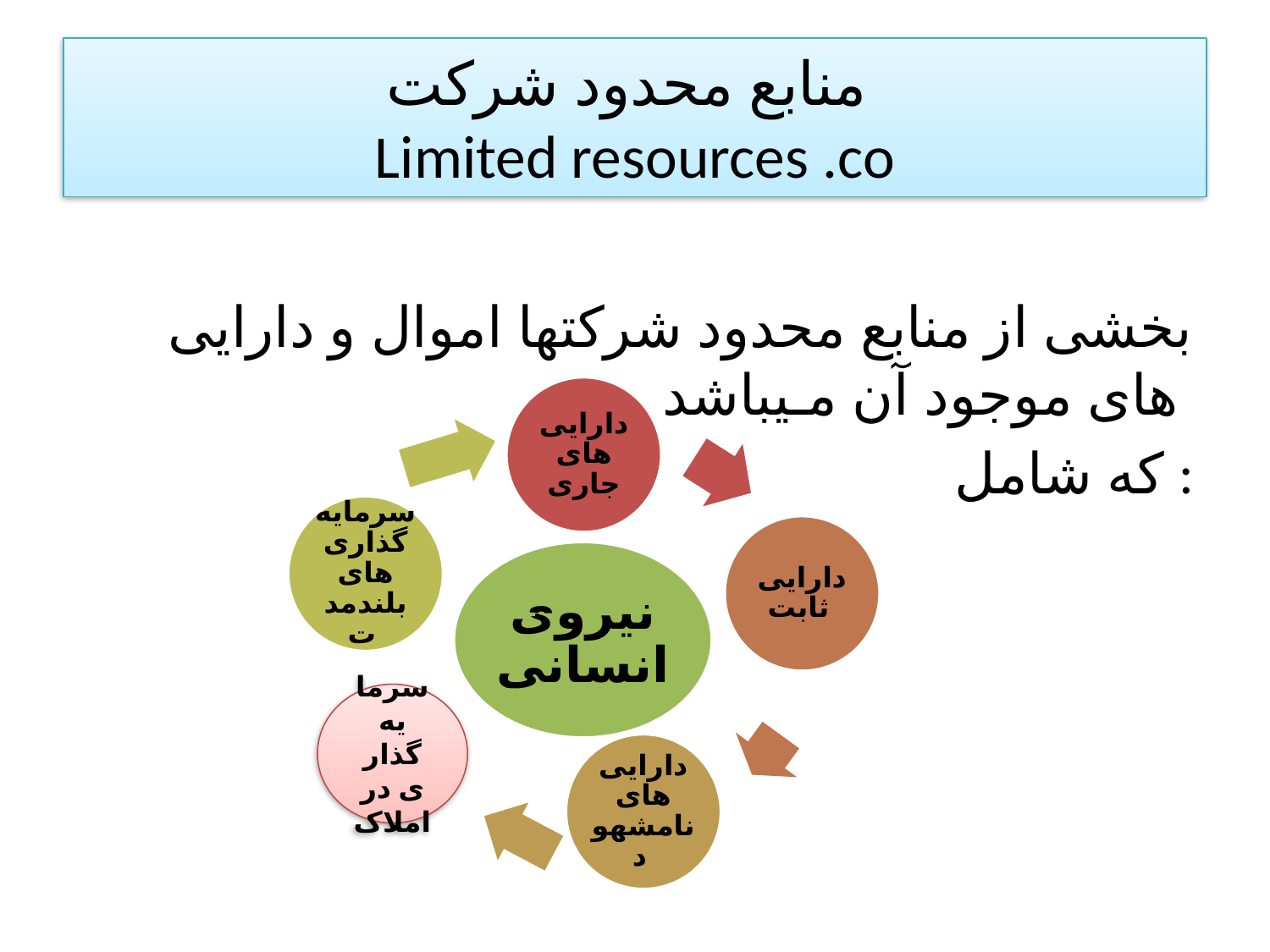

# منابع محدود شرکت Limited resources .co

بخشی از منابع محدود شرکتها اموال و دارایی های موجود آن مـیباشد
که شامل :

دارایی های جاری

دارایی ثابت

دارایی های نامشهود

سرمایه گذاری های بلندمدت

نیروی انسانی

سرمایه گذاری در املاک